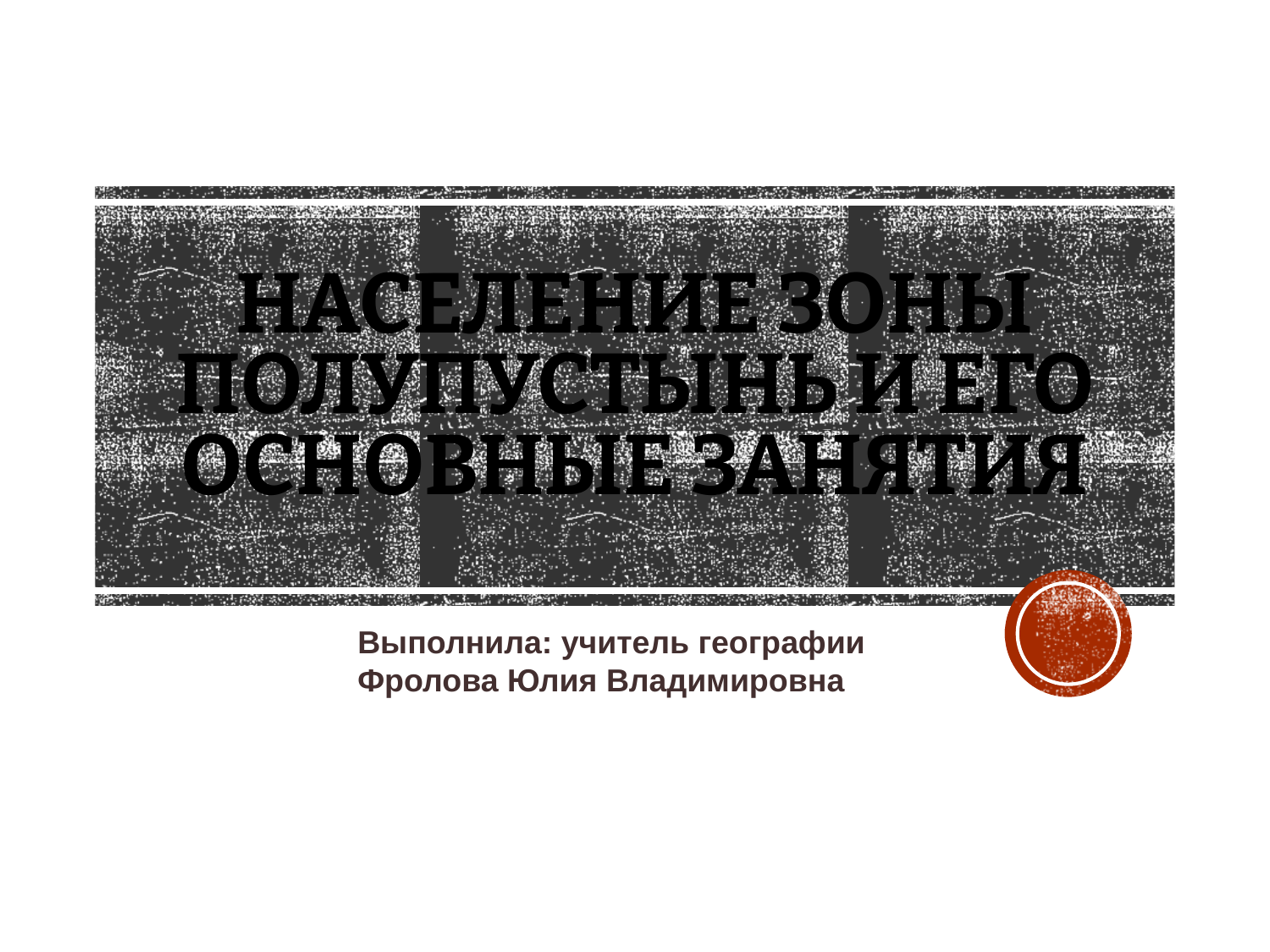

# Население зоны полупустынь и его основные занятия
Выполнила: учитель географии
Фролова Юлия Владимировна